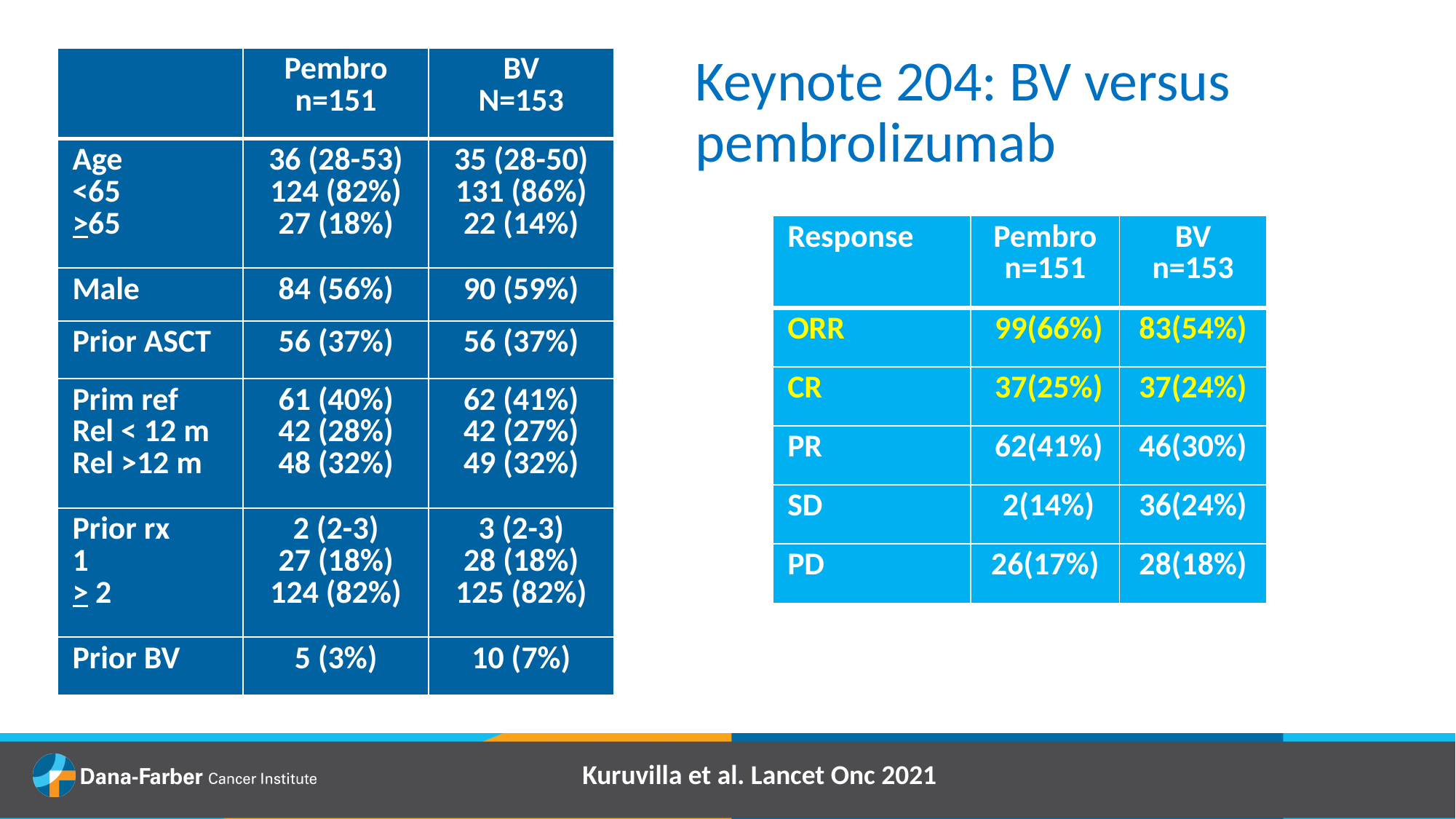

# Keynote 204: BV versus pembrolizumab
|  | Pembro n=151 | BV N=153 |
| --- | --- | --- |
| Age <65 >65 | 36 (28-53) 124 (82%) 27 (18%) | 35 (28-50) 131 (86%) 22 (14%) |
| Male | 84 (56%) | 90 (59%) |
| Prior ASCT | 56 (37%) | 56 (37%) |
| Prim ref Rel < 12 m Rel >12 m | 61 (40%) 42 (28%) 48 (32%) | 62 (41%) 42 (27%) 49 (32%) |
| Prior rx 1 > 2 | 2 (2-3) 27 (18%) 124 (82%) | 3 (2-3) 28 (18%) 125 (82%) |
| Prior BV | 5 (3%) | 10 (7%) |
| Response | Pembro n=151 | BV n=153 |
| --- | --- | --- |
| ORR | 99(66%) | 83(54%) |
| CR | 37(25%) | 37(24%) |
| PR | 62(41%) | 46(30%) |
| SD | 2(14%) | 36(24%) |
| PD | 26(17%) | 28(18%) |
Kuruvilla et al. Lancet Onc 2021